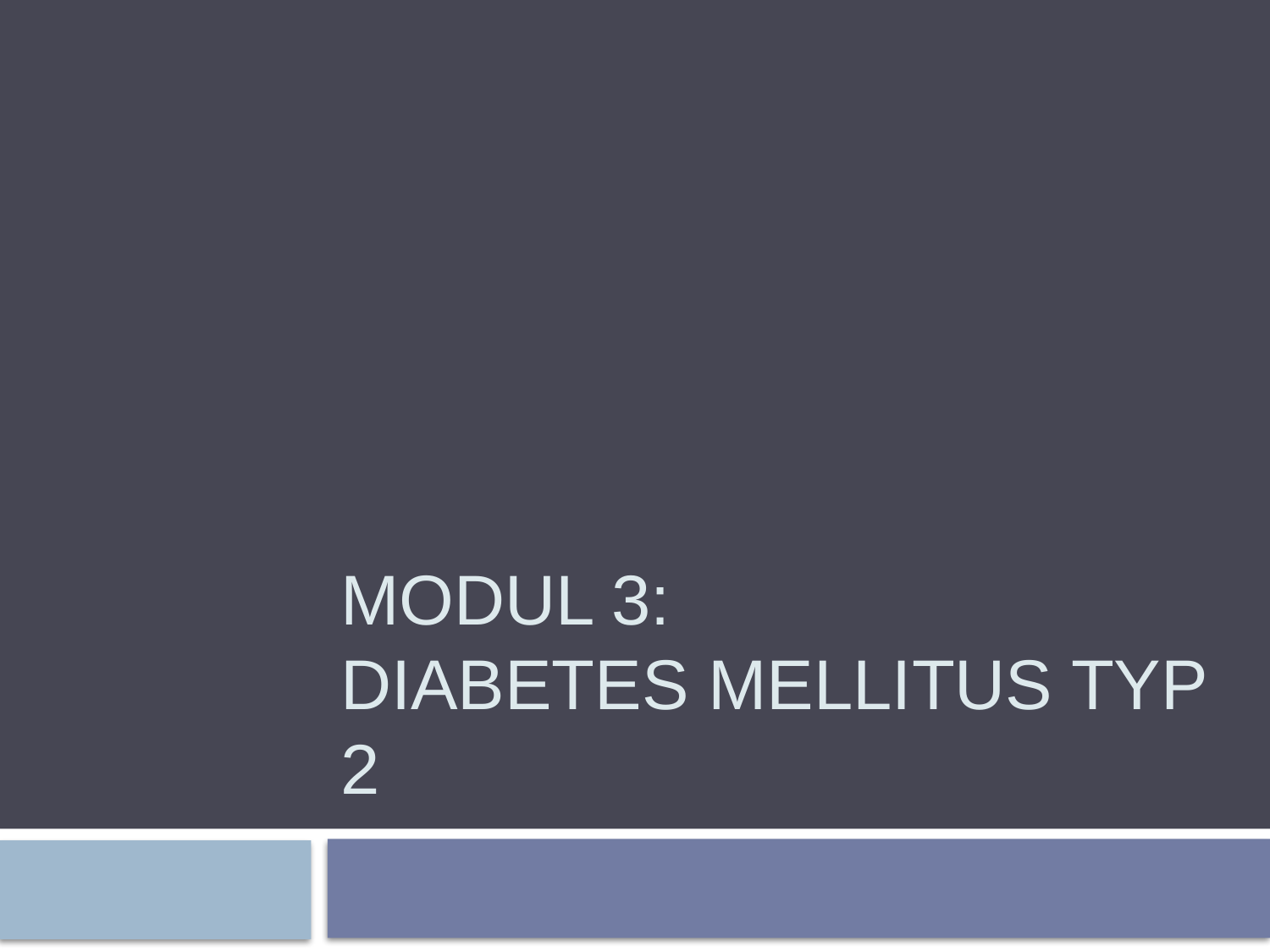

# Modul 3: Diabetes Mellitus Typ 2